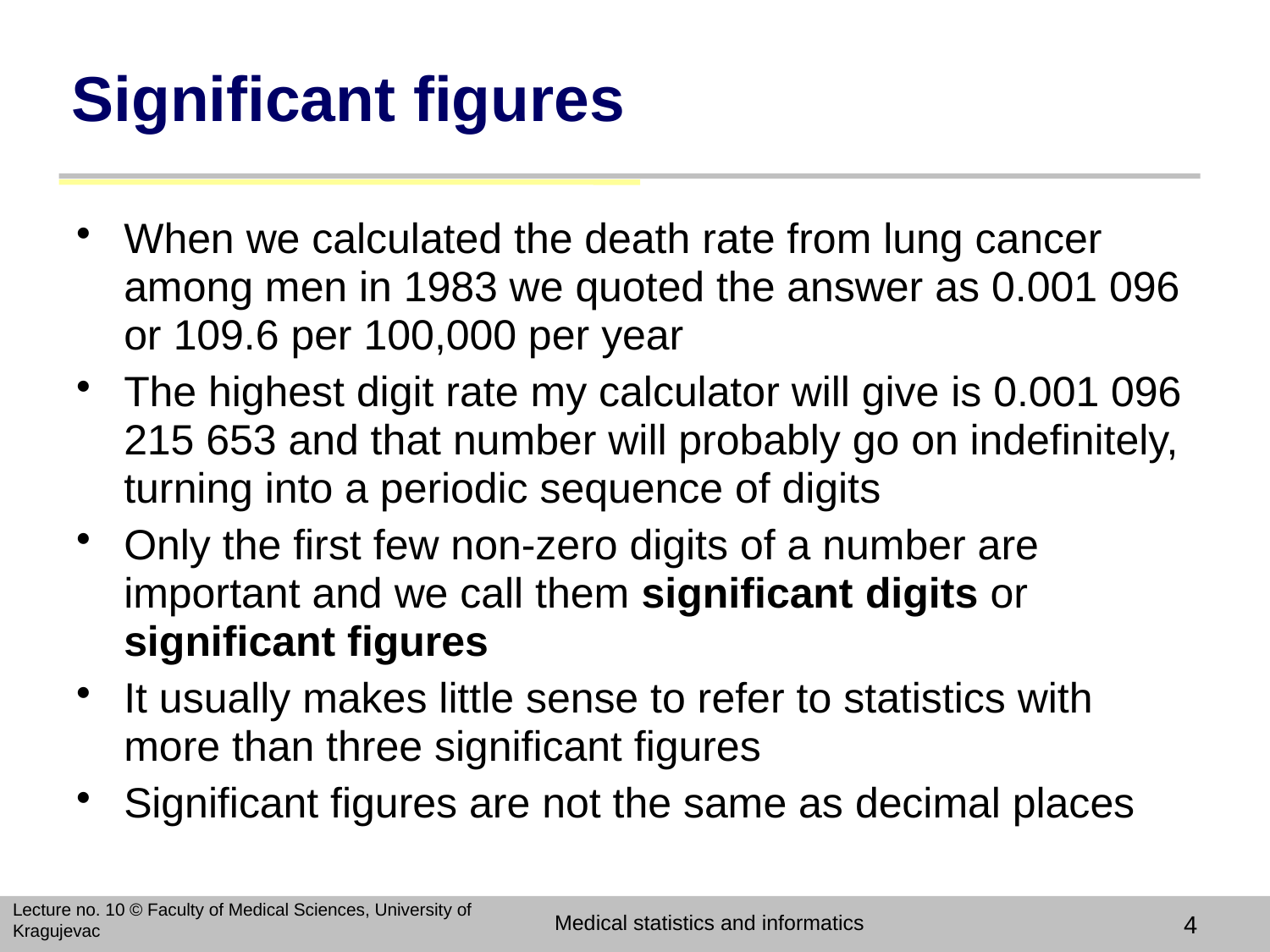

# Significant figures
When we calculated the death rate from lung cancer among men in 1983 we quoted the answer as 0.001 096 or 109.6 per 100,000 per year
The highest digit rate my calculator will give is 0.001 096 215 653 and that number will probably go on indefinitely, turning into a periodic sequence of digits
Only the first few non-zero digits of a number are important and we call them significant digits or significant figures
It usually makes little sense to refer to statistics with more than three significant figures
Significant figures are not the same as decimal places
Lecture no. 10 © Faculty of Medical Sciences, University of Kragujevac
Medical statistics and informatics
4